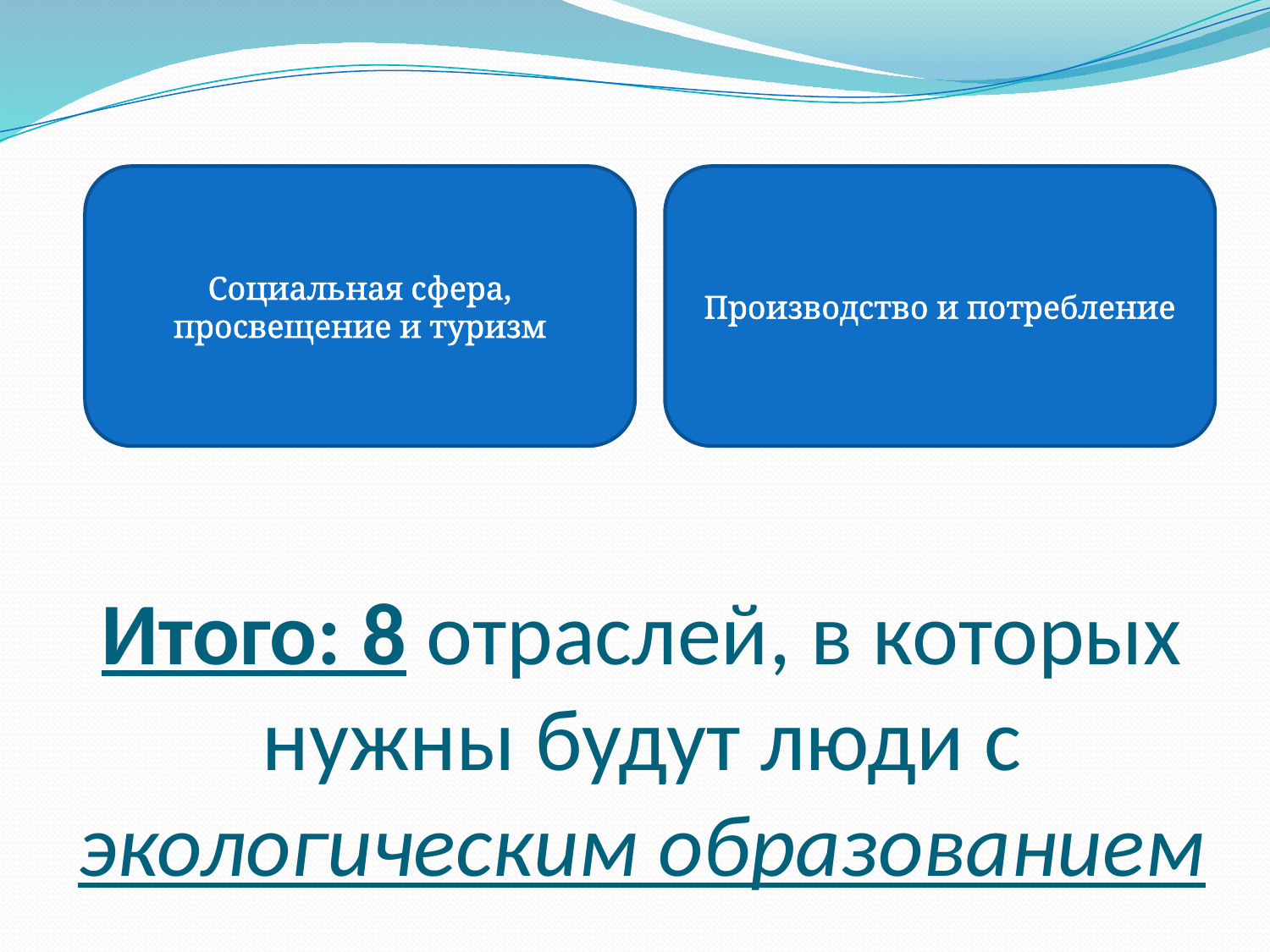

Социальная сфера, просвещение и туризм
Производство и потребление
# Итого: 8 отраслей, в которых нужны будут люди с экологическим образованием